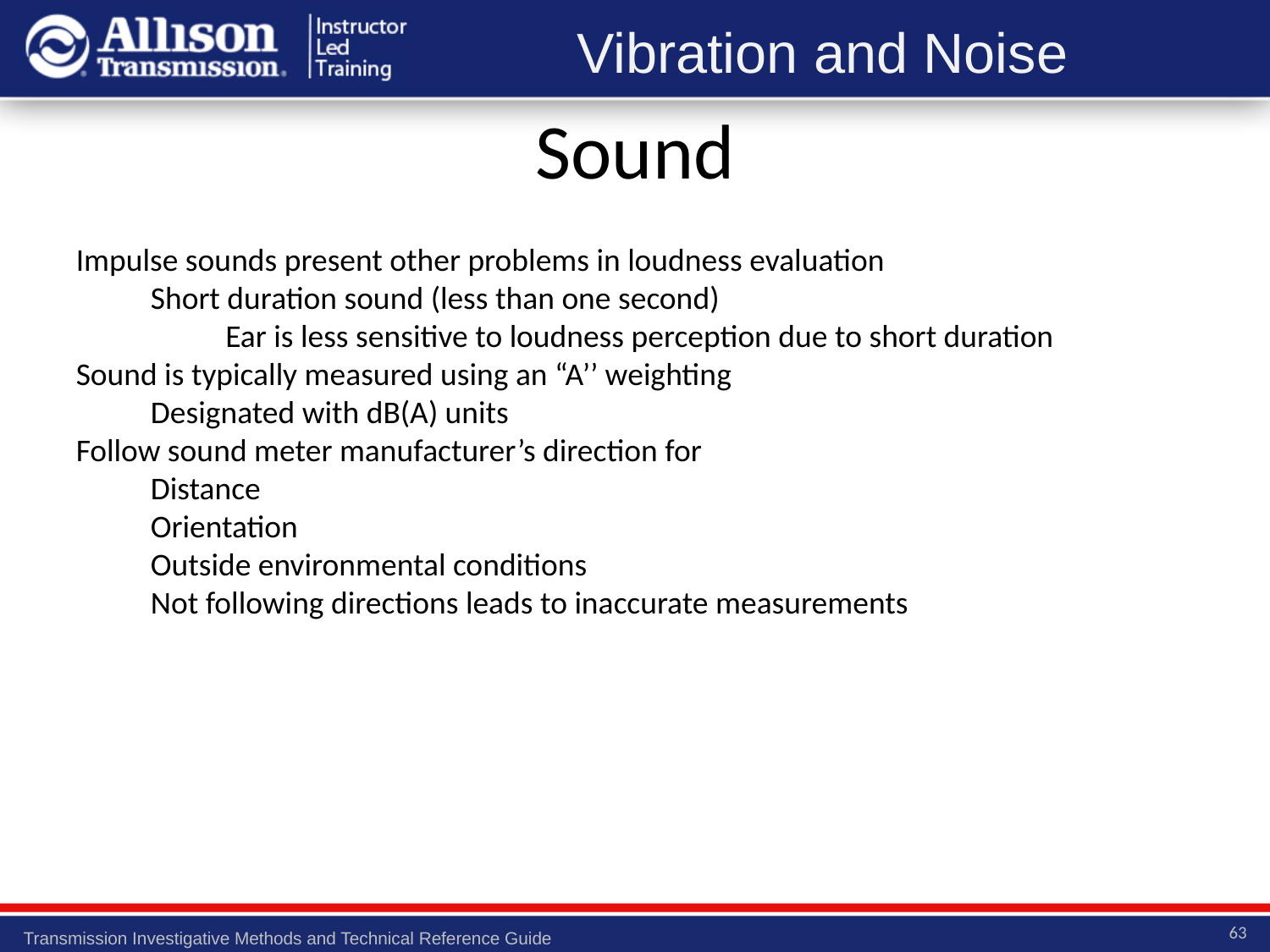

Sound
Impulse sounds present other problems in loudness evaluation
Short duration sound (less than one second)
Ear is less sensitive to loudness perception due to short duration
Sound is typically measured using an “A’’ weighting
Designated with dB(A) units
Follow sound meter manufacturer’s direction for
Distance
Orientation
Outside environmental conditions
Not following directions leads to inaccurate measurements
63